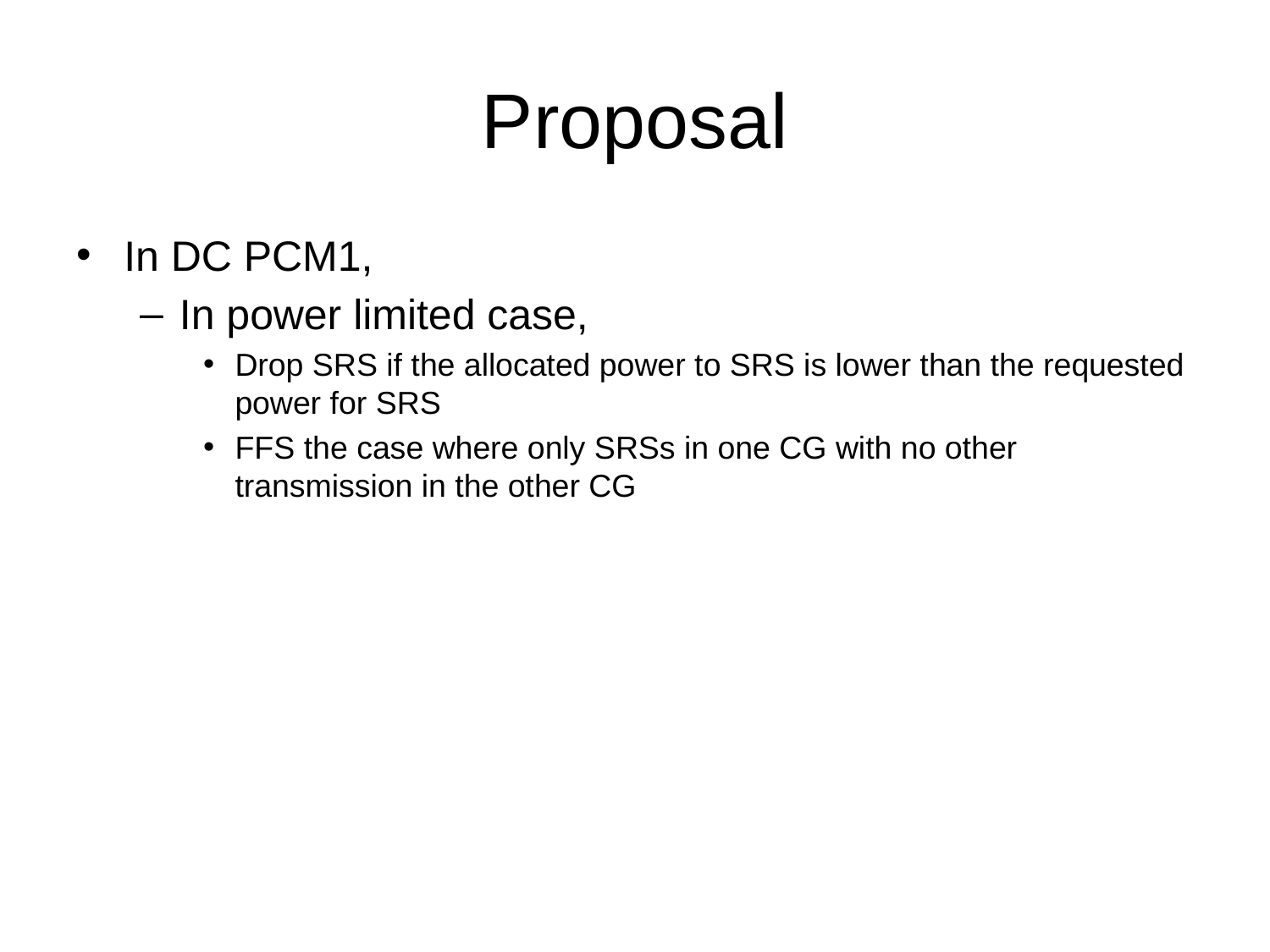

# Proposal
In DC PCM1,
In power limited case,
Drop SRS if the allocated power to SRS is lower than the requested power for SRS
FFS the case where only SRSs in one CG with no other transmission in the other CG